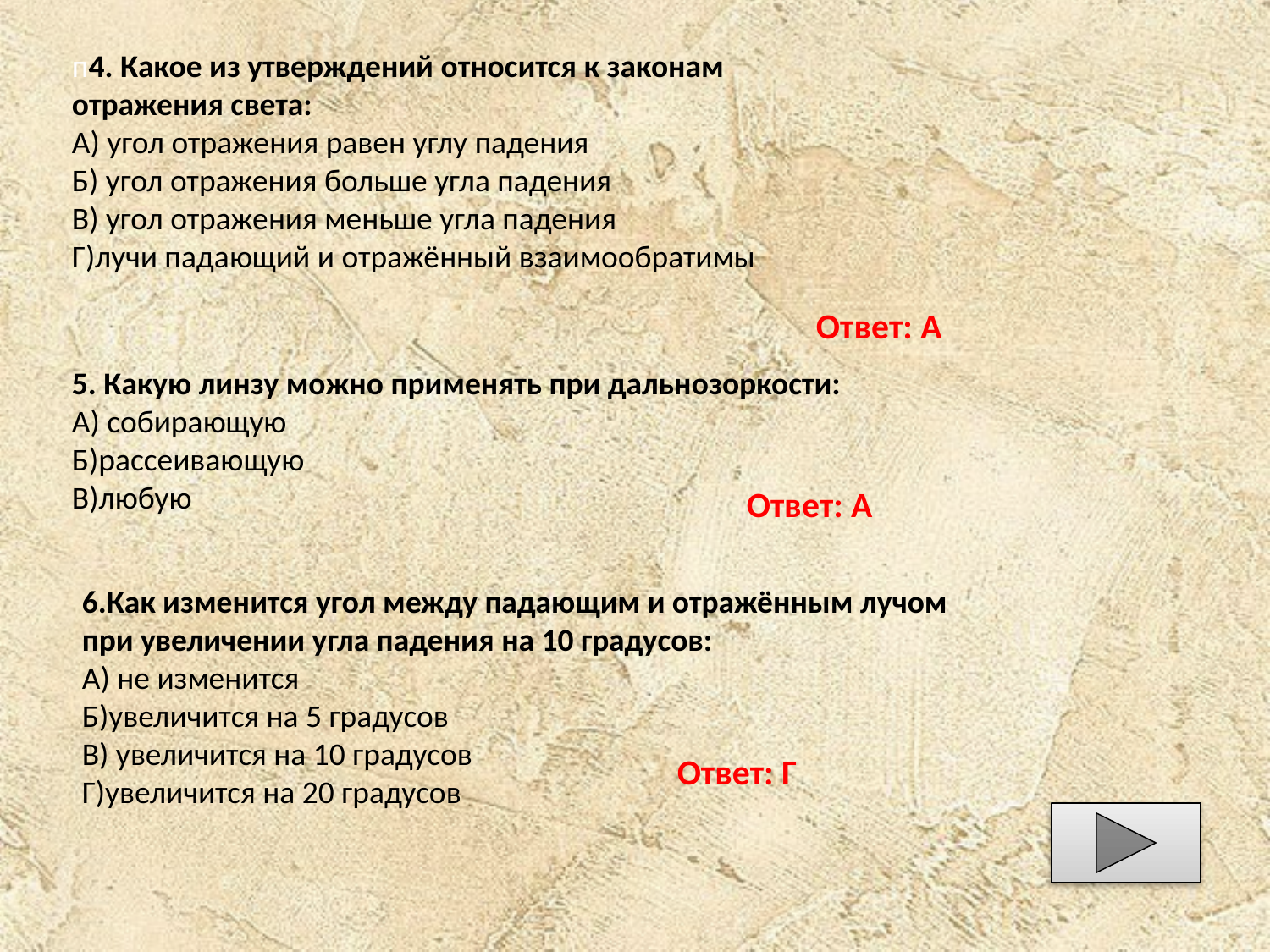

п4. Какое из утверждений относится к законам отражения света:
А) угол отражения равен углу падения
Б) угол отражения больше угла падения
В) угол отражения меньше угла падения
Г)лучи падающий и отражённый взаимообратимы

Ответ: А
5. Какую линзу можно применять при дальнозоркости:
А) собирающую
Б)рассеивающую
В)любую
Ответ: А
6.Как изменится угол между падающим и отражённым лучом при увеличении угла падения на 10 градусов:
А) не изменится
Б)увеличится на 5 градусов
В) увеличится на 10 градусов
Г)увеличится на 20 градусов

Ответ: Г